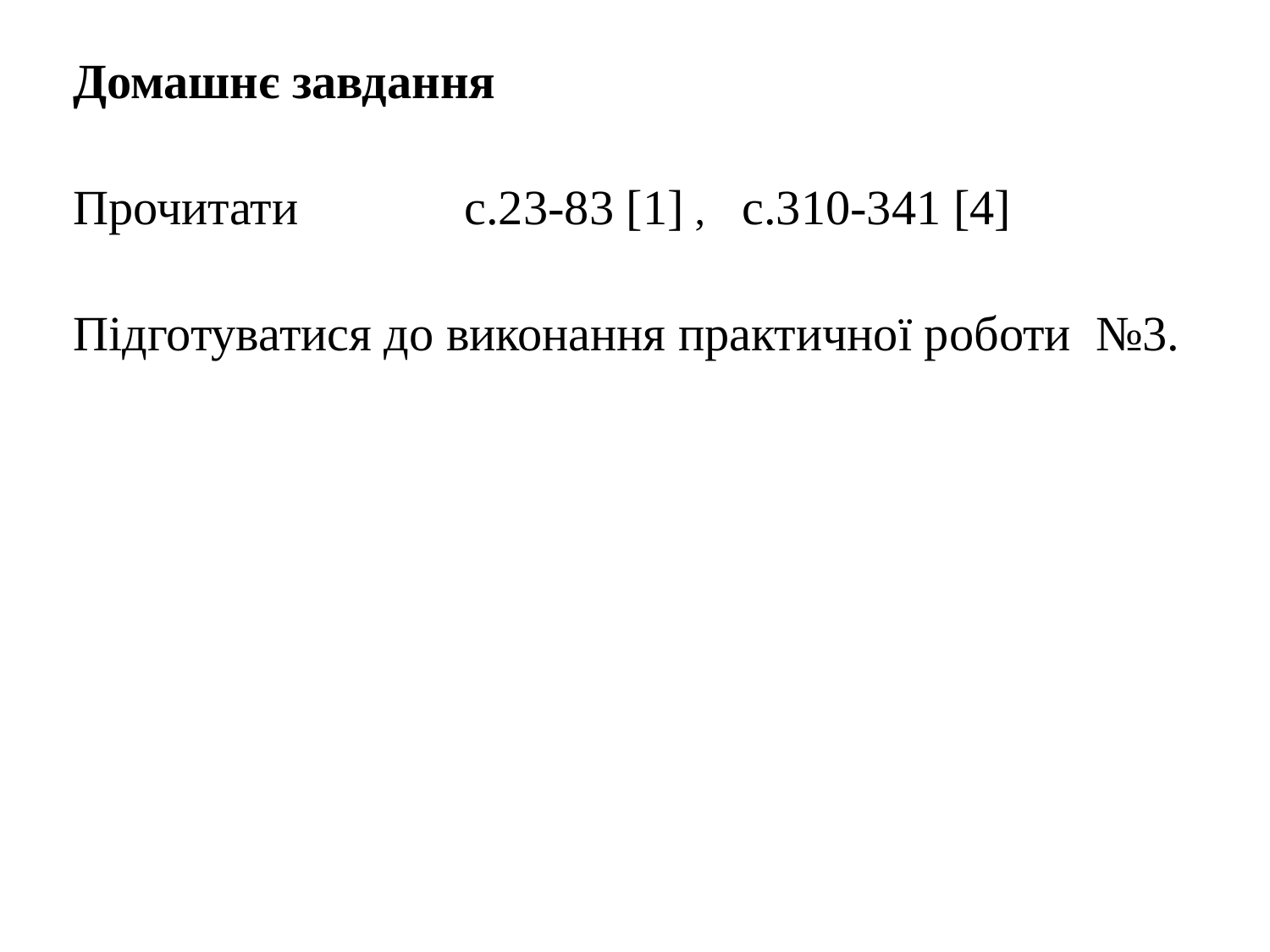

Домашнє завдання

	Прочитати 		 с.23-83 [1] ,   с.310-341 [4]

	Підготуватися до виконання практичної роботи  №3.